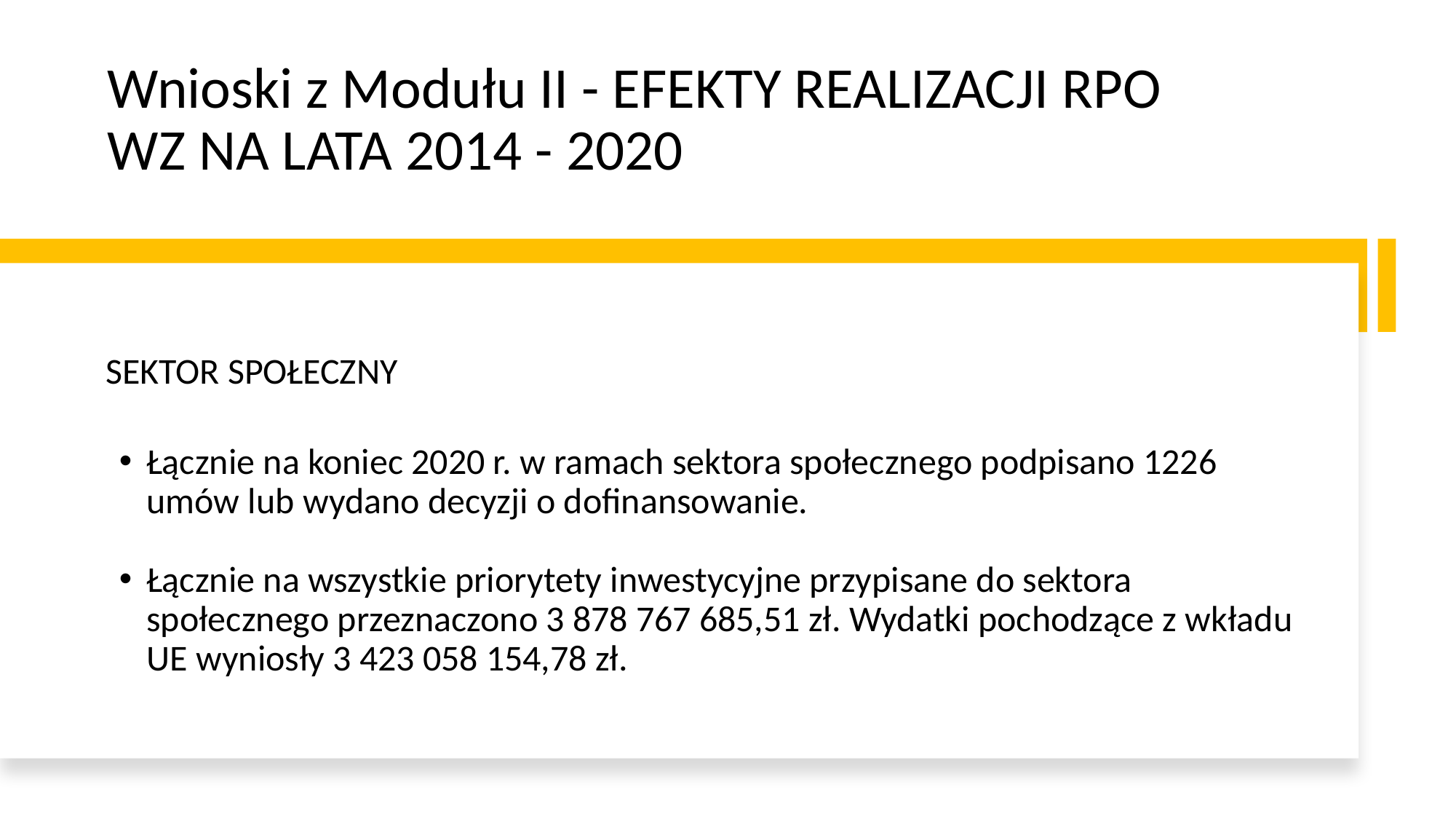

# Wnioski z Modułu II - EFEKTY REALIZACJI RPO WZ NA LATA 2014 - 2020

SEKTOR SPOŁECZNY

Łącznie na koniec 2020 r. w ramach sektora społecznego podpisano 1226 umów lub wydano decyzji o dofinansowanie.

Łącznie na wszystkie priorytety inwestycyjne przypisane do sektora społecznego przeznaczono 3 878 767 685,51 zł. Wydatki pochodzące z wkładu UE wyniosły 3 423 058 154,78 zł.